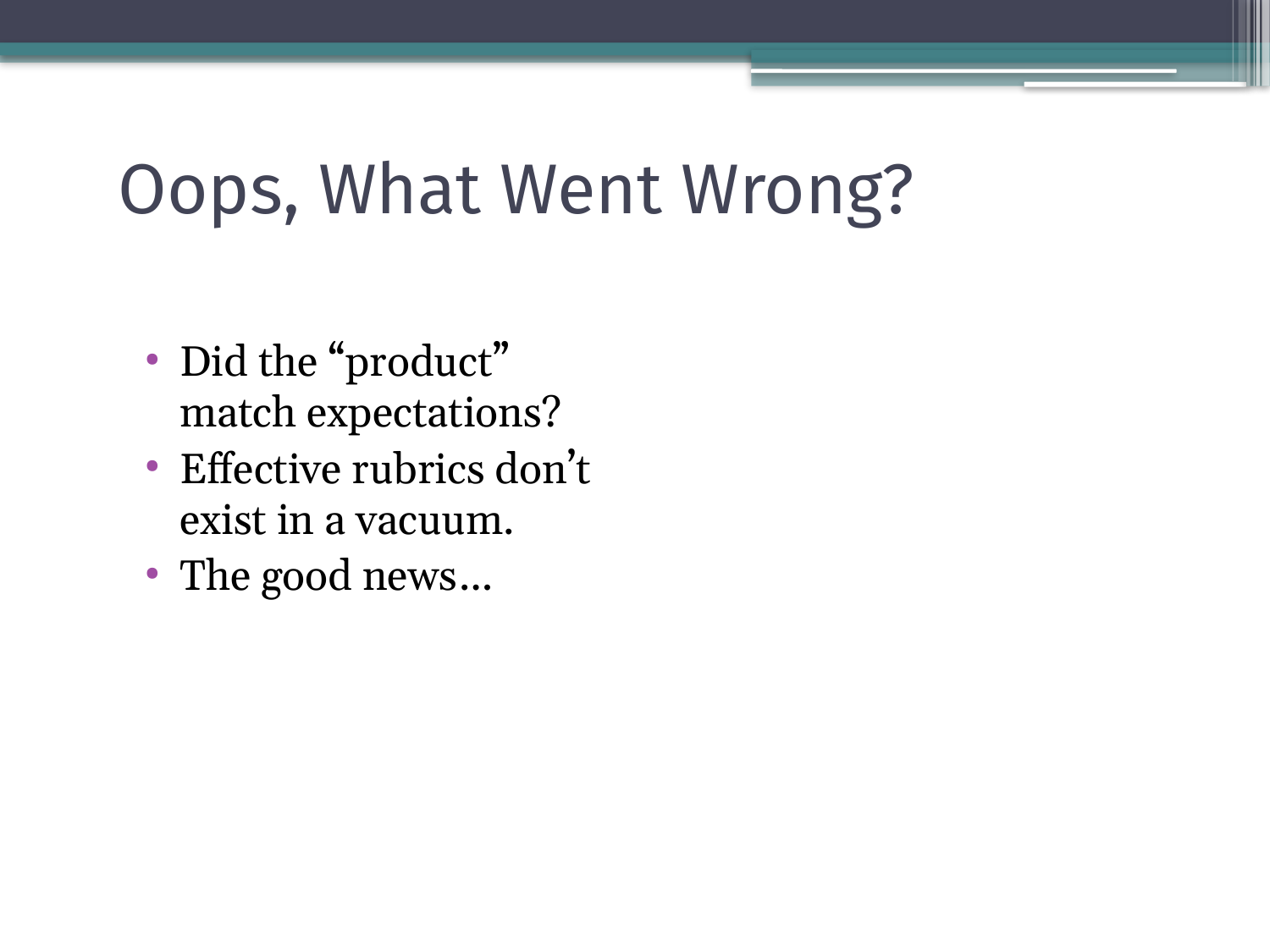

# Oops, What Went Wrong?
Did the “product” match expectations?
Effective rubrics don’t exist in a vacuum.
The good news…